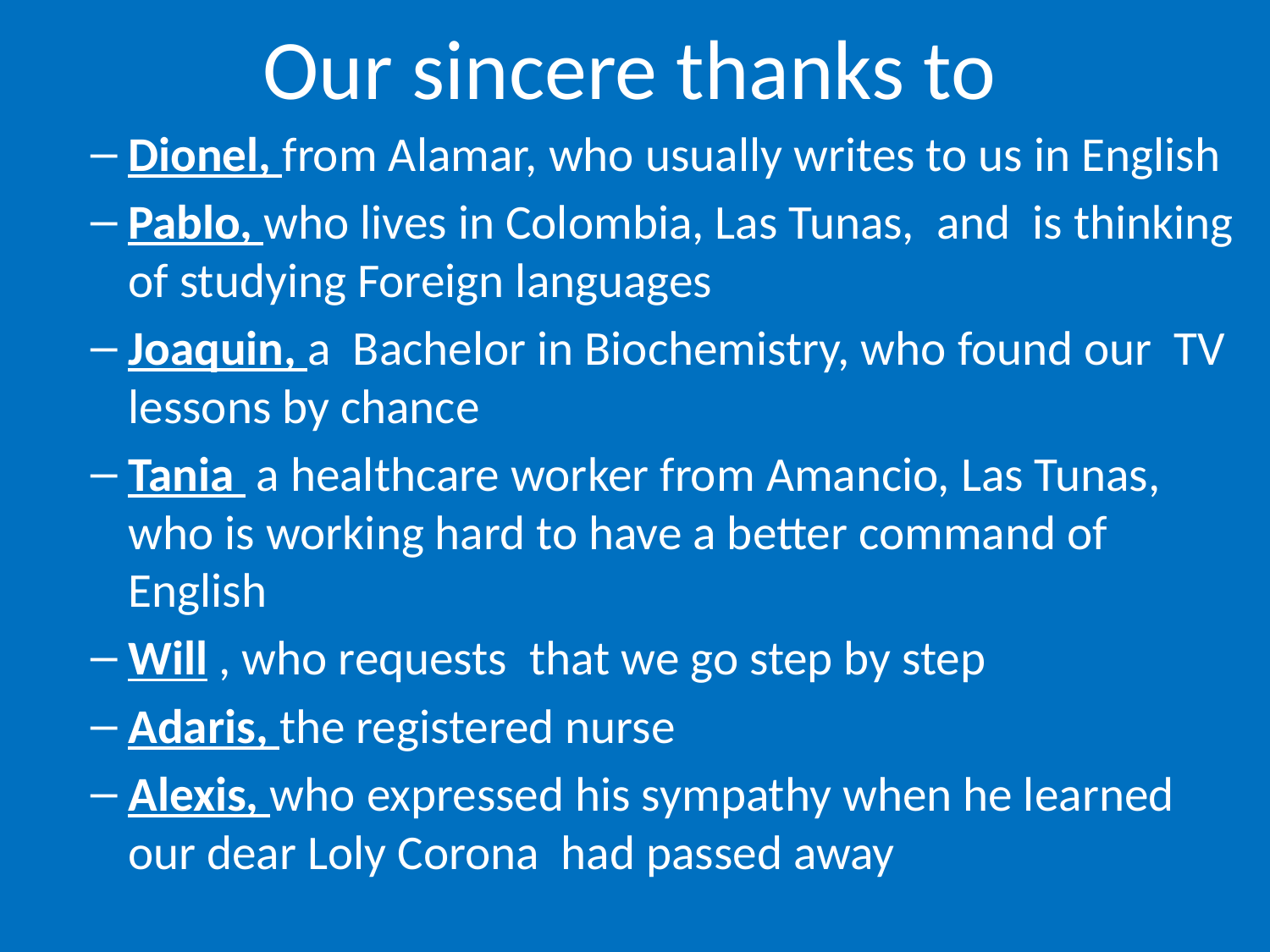

# Our sincere thanks to
Dionel, from Alamar, who usually writes to us in English
Pablo, who lives in Colombia, Las Tunas,  and  is thinking of studying Foreign languages
Joaquin, a  Bachelor in Biochemistry, who found our  TV lessons by chance
Tania  a healthcare worker from Amancio, Las Tunas,  who is working hard to have a better command of English
Will , who requests  that we go step by step
Adaris, the registered nurse
Alexis, who expressed his sympathy when he learned  our dear Loly Corona  had passed away